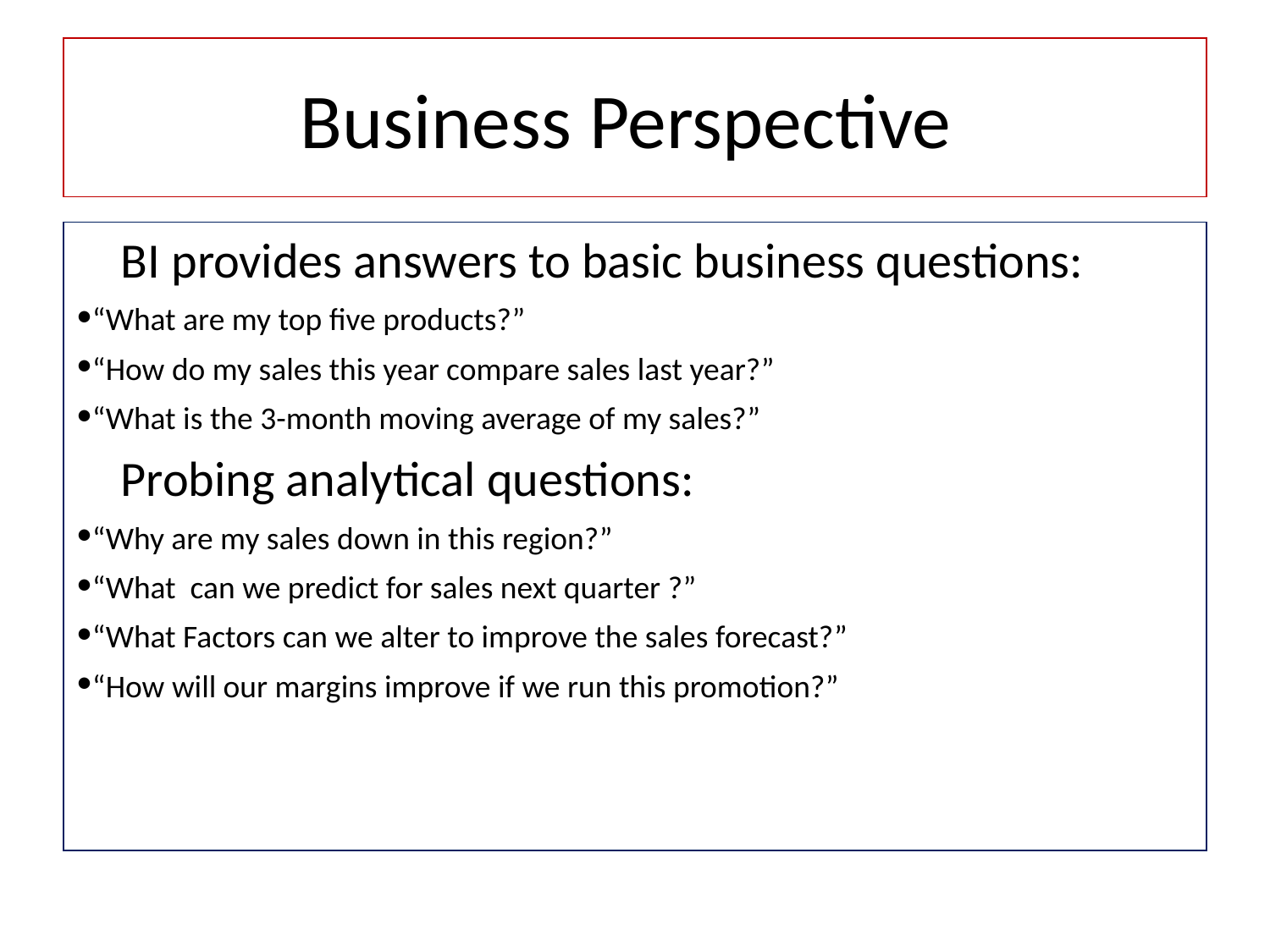

# Business Perspective
    BI provides answers to basic business questions:
“What are my top five products?”
“How do my sales this year compare sales last year?”
“What is the 3-month moving average of my sales?”
    Probing analytical questions:
“Why are my sales down in this region?”
“What  can we predict for sales next quarter ?”
“What Factors can we alter to improve the sales forecast?”
“How will our margins improve if we run this promotion?”